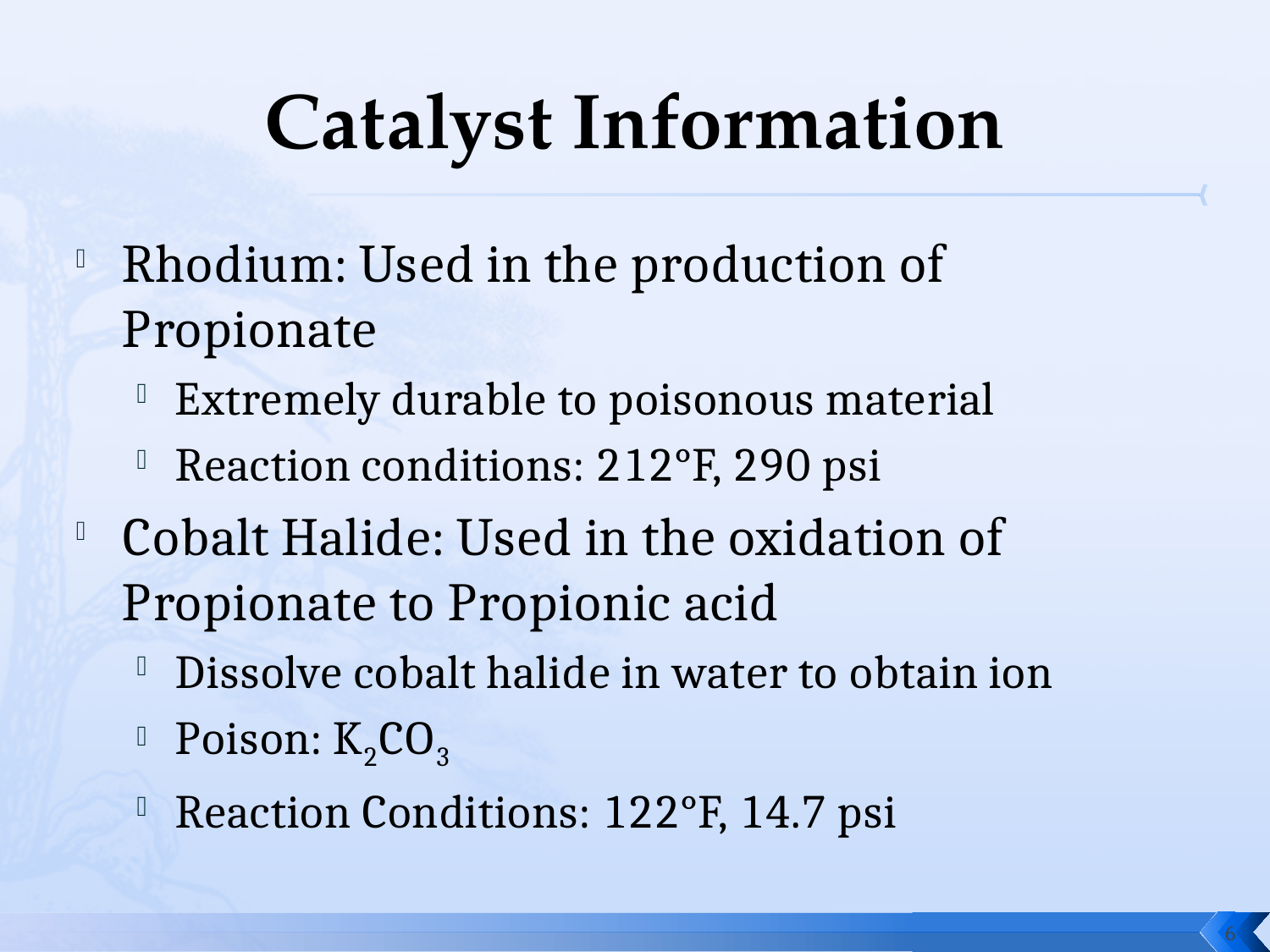

# Catalyst Information
Rhodium: Used in the production of Propionate
Extremely durable to poisonous material
Reaction conditions: 212°F, 290 psi
Cobalt Halide: Used in the oxidation of Propionate to Propionic acid
Dissolve cobalt halide in water to obtain ion
Poison: K2CO3
Reaction Conditions: 122°F, 14.7 psi
6